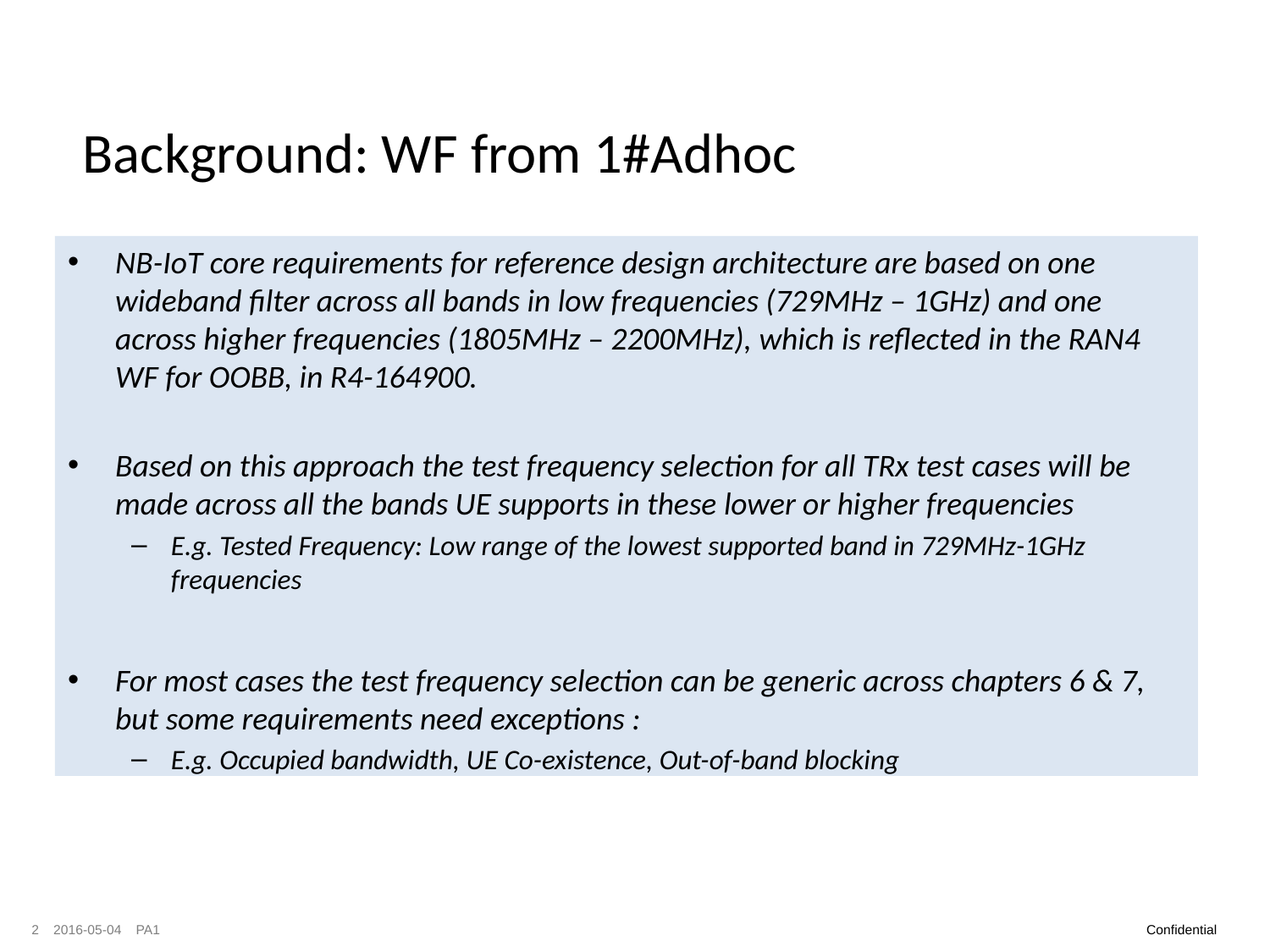

# Background: WF from 1#Adhoc
NB-IoT core requirements for reference design architecture are based on one wideband filter across all bands in low frequencies (729MHz – 1GHz) and one across higher frequencies (1805MHz – 2200MHz), which is reflected in the RAN4 WF for OOBB, in R4-164900.

Based on this approach the test frequency selection for all TRx test cases will be made across all the bands UE supports in these lower or higher frequencies
E.g. Tested Frequency: Low range of the lowest supported band in 729MHz-1GHz frequencies

For most cases the test frequency selection can be generic across chapters 6 & 7, but some requirements need exceptions :
E.g. Occupied bandwidth, UE Co-existence, Out-of-band blocking